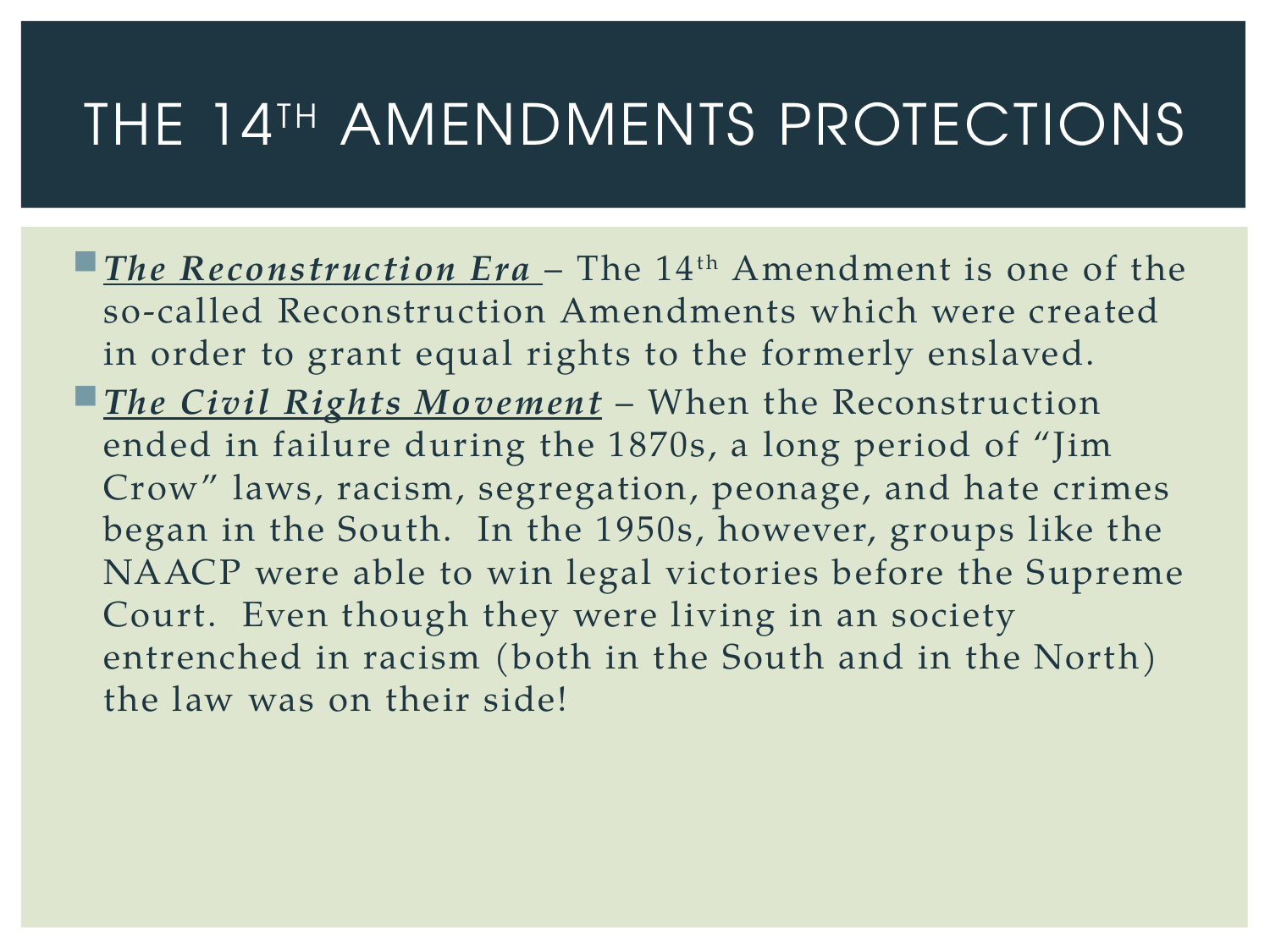

# The 14th Amendments protections
The Reconstruction Era – The 14th Amendment is one of the so-called Reconstruction Amendments which were created in order to grant equal rights to the formerly enslaved.
The Civil Rights Movement – When the Reconstruction ended in failure during the 1870s, a long period of “Jim Crow” laws, racism, segregation, peonage, and hate crimes began in the South.  In the 1950s, however, groups like the NAACP were able to win legal victories before the Supreme Court.  Even though they were living in an society entrenched in racism (both in the South and in the North) the law was on their side!